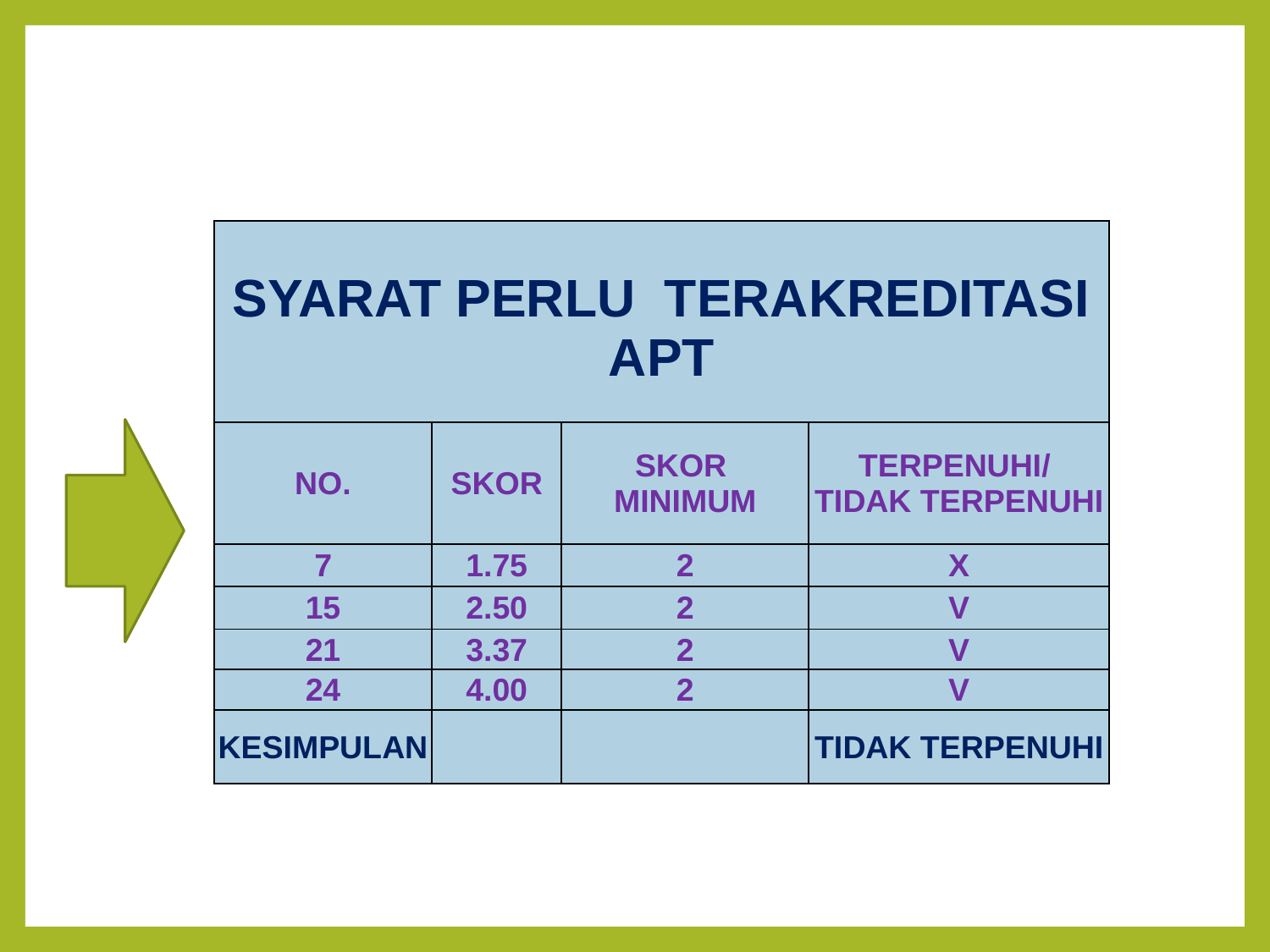

| SYARAT PERLU TERAKREDITASI APT |  |  |  |
| --- | --- | --- | --- |
| NO. | SKOR | SKOR MINIMUM | TERPENUHI/ TIDAK TERPENUHI |
| 7 | 1.75 | 2 | X |
| 15 | 2.50 | 2 | V |
| 21 | 3.37 | 2 | V |
| 24 | 4.00 | 2 | V |
| KESIMPULAN |  |  | TIDAK TERPENUHI |